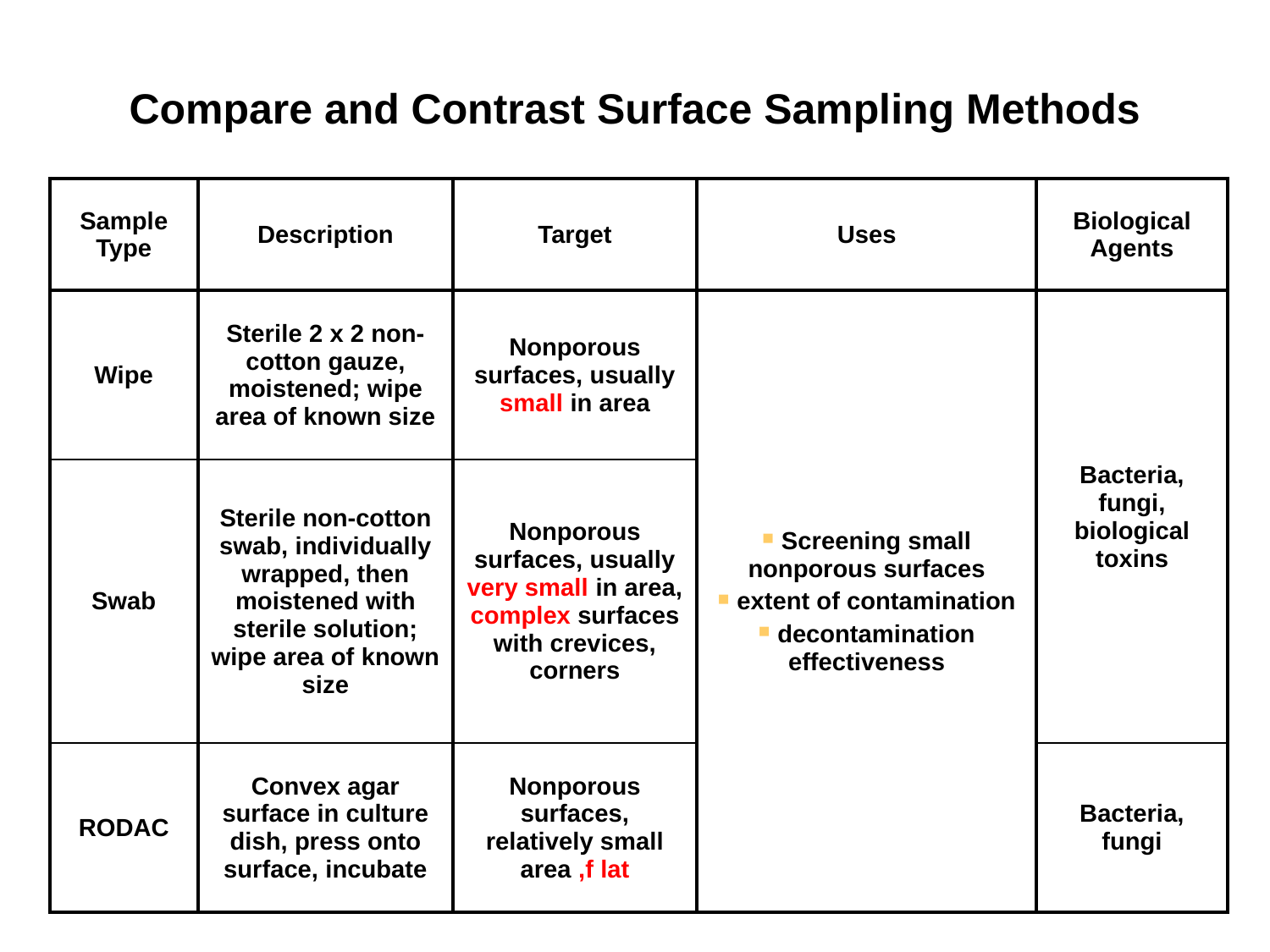

# Compare and Contrast Surface Sampling Methods
| Sample Type | Description | Target | Uses | Biological Agents |
| --- | --- | --- | --- | --- |
| Wipe | Sterile 2 x 2 non-cotton gauze, moistened; wipe area of known size | Nonporous surfaces, usually small in area | Screening small nonporous surfaces extent of contamination decontamination effectiveness | Bacteria, fungi, biological toxins |
| Swab | Sterile non-cotton swab, individually wrapped, then moistened with sterile solution; wipe area of known size | Nonporous surfaces, usually very small in area, complex surfaces with crevices, corners |  |  |
| RODAC | Convex agar surface in culture dish, press onto surface, incubate | Nonporous surfaces, relatively small area ,f lat |  | Bacteria, fungi |